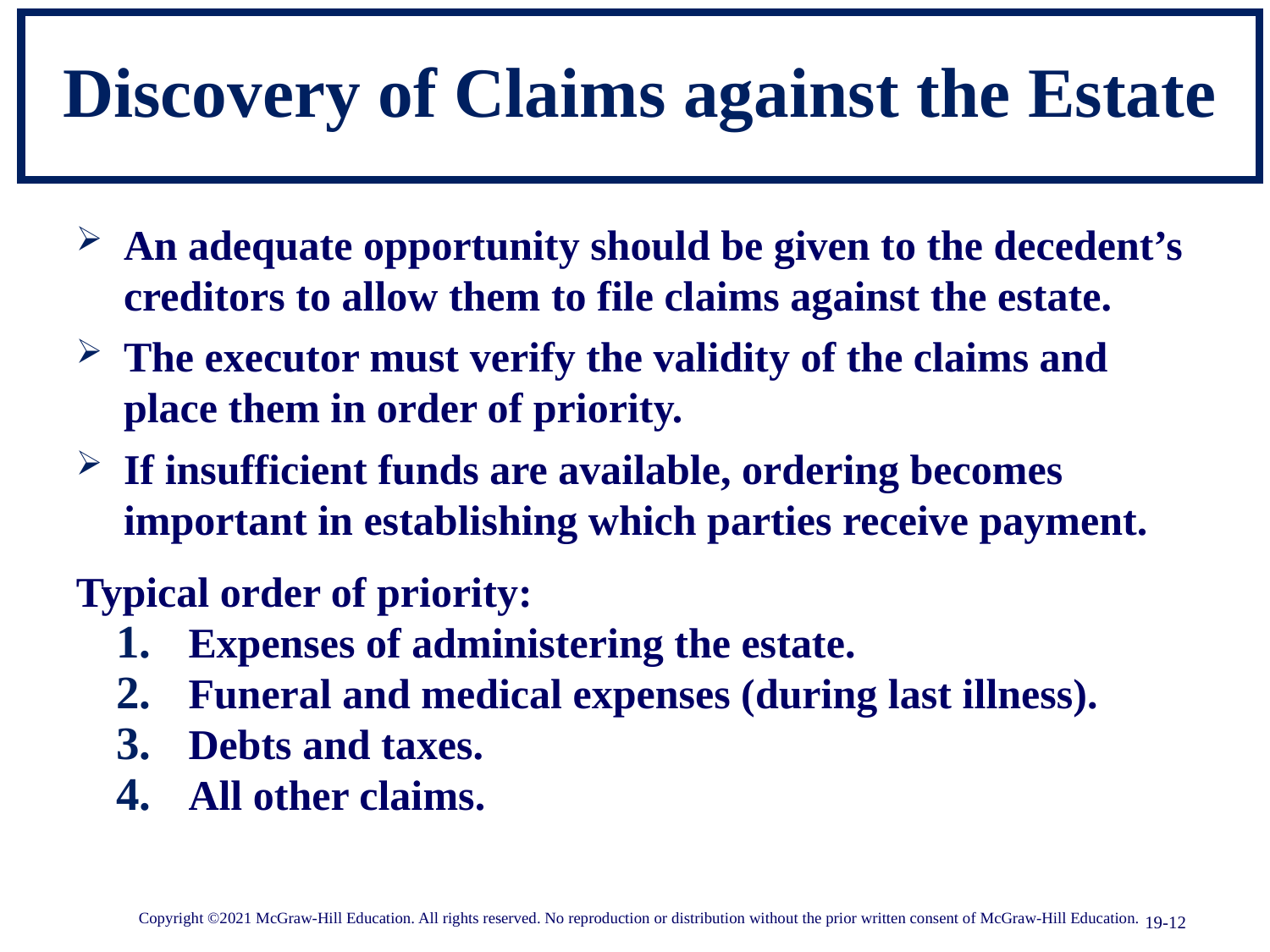

# Discovery of Claims against the Estate
An adequate opportunity should be given to the decedent’s creditors to allow them to file claims against the estate.
The executor must verify the validity of the claims and place them in order of priority.
If insufficient funds are available, ordering becomes important in establishing which parties receive payment.
Typical order of priority:
Expenses of administering the estate.
Funeral and medical expenses (during last illness).
Debts and taxes.
All other claims.
Copyright ©2021 McGraw-Hill Education. All rights reserved. No reproduction or distribution without the prior written consent of McGraw-Hill Education.
19-12